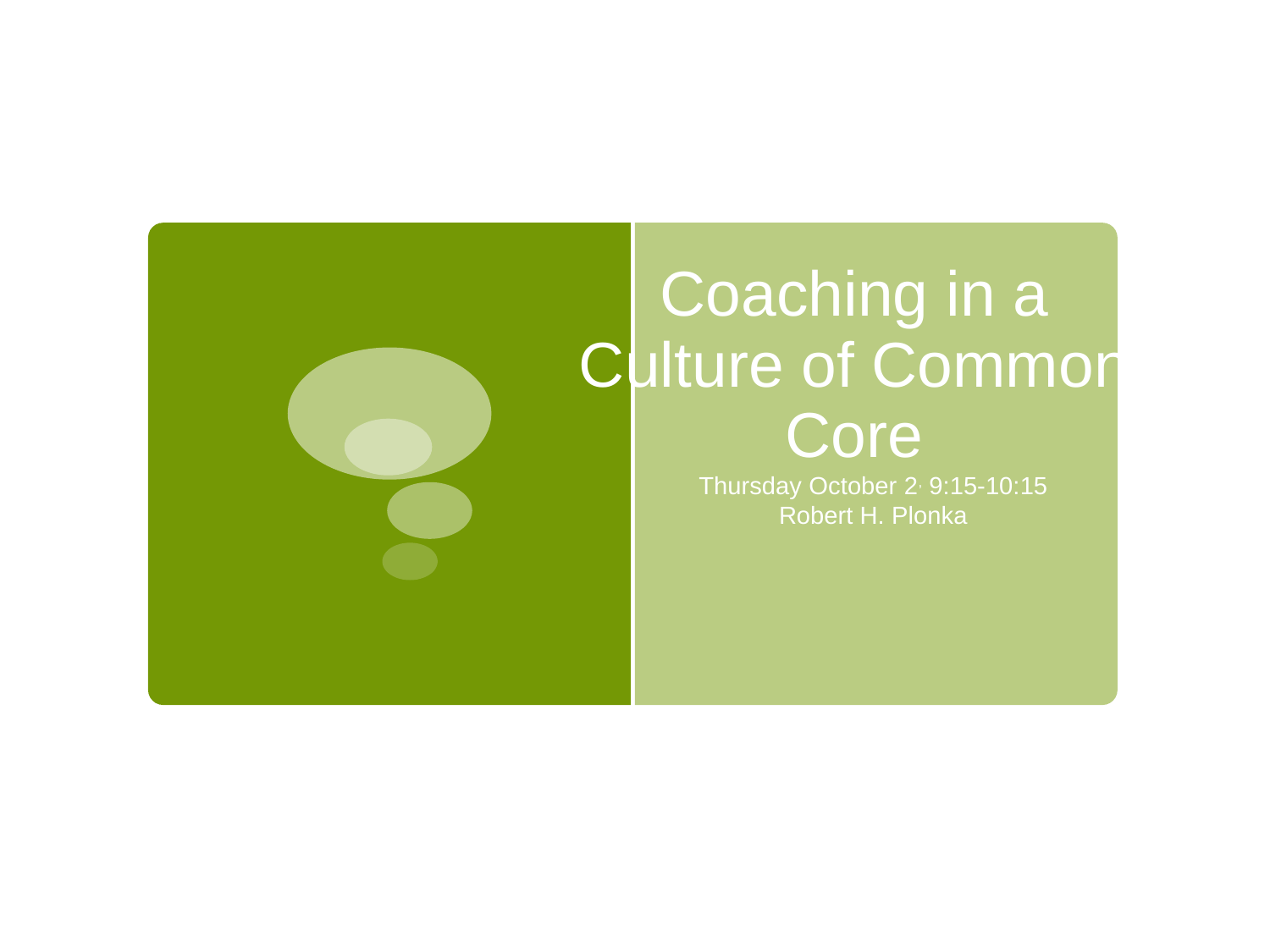

# Coaching in a Culture of Common Core
Thursday October 2, 9:15-10:15 Robert H. Plonka